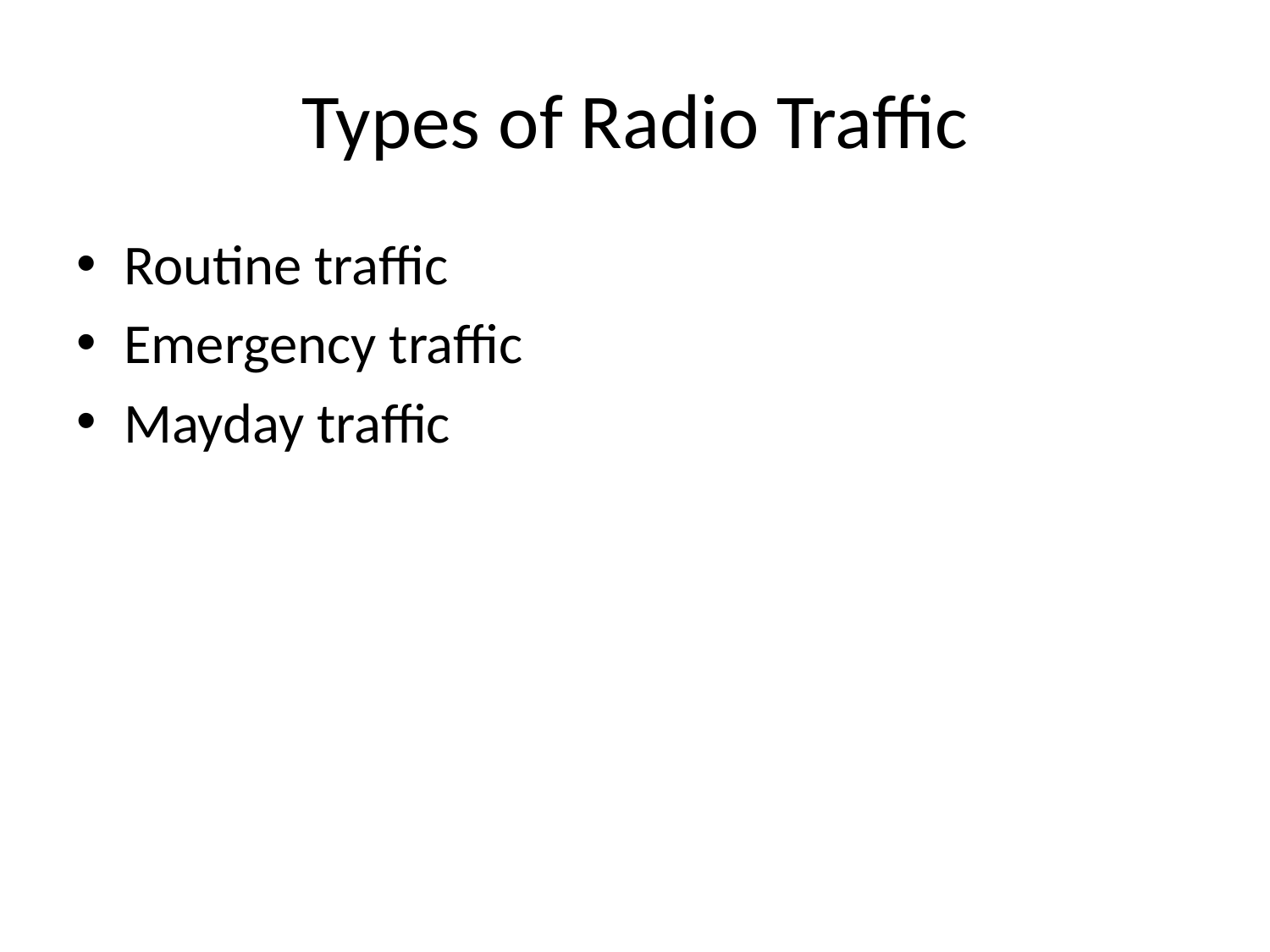

# Types of Radio Traffic
Routine traffic
Emergency traffic
Mayday traffic